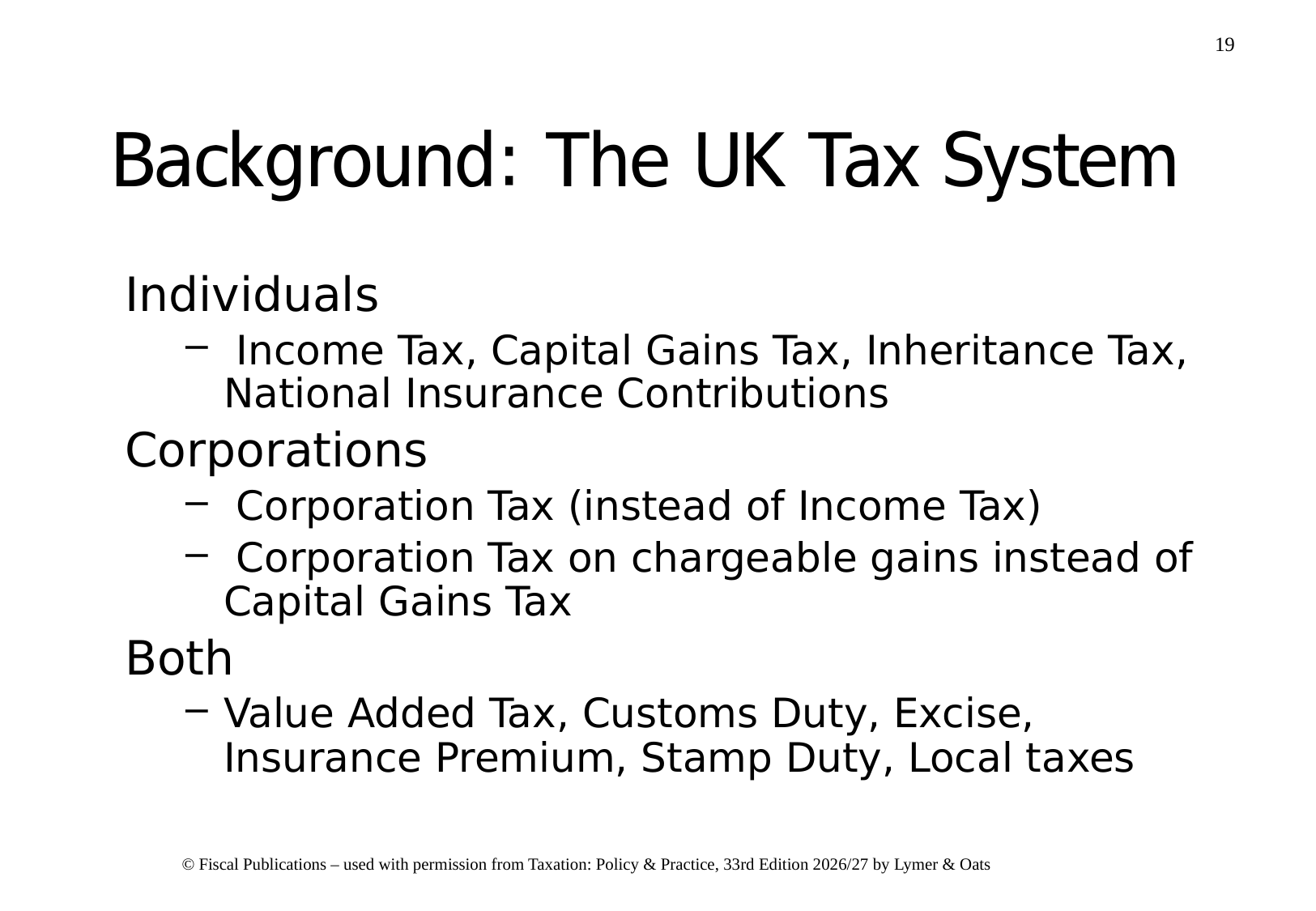

# Background: The UK Tax System
Individuals
 Income Tax, Capital Gains Tax, Inheritance Tax, National Insurance Contributions
Corporations
 Corporation Tax (instead of Income Tax)
 Corporation Tax on chargeable gains instead of Capital Gains Tax
Both
Value Added Tax, Customs Duty, Excise, Insurance Premium, Stamp Duty, Local taxes